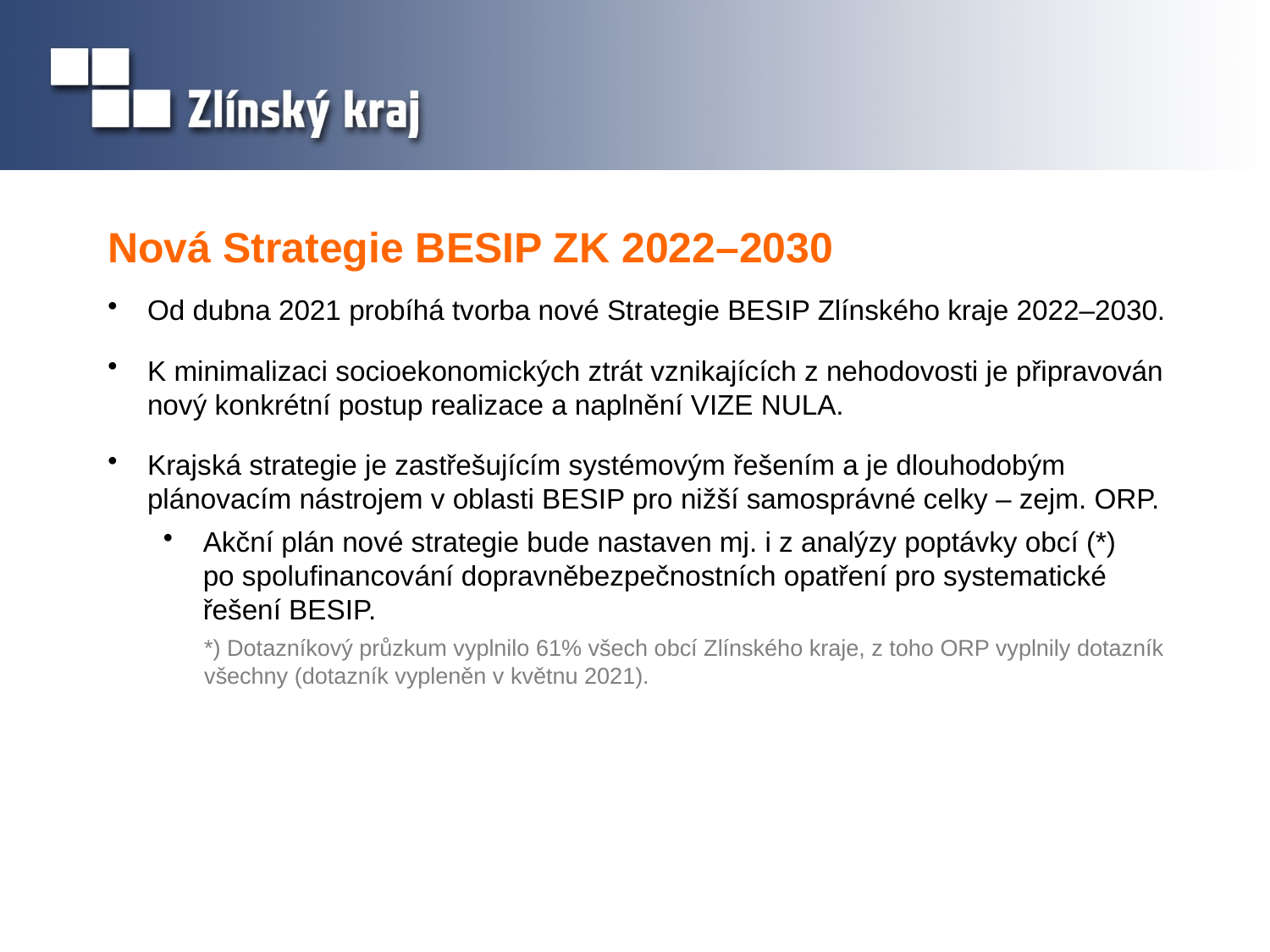

# Nová Strategie BESIP ZK 2022–2030
Od dubna 2021 probíhá tvorba nové Strategie BESIP Zlínského kraje 2022–2030.
K minimalizaci socioekonomických ztrát vznikajících z nehodovosti je připravován nový konkrétní postup realizace a naplnění VIZE NULA.
Krajská strategie je zastřešujícím systémovým řešením a je dlouhodobým plánovacím nástrojem v oblasti BESIP pro nižší samosprávné celky – zejm. ORP.
Akční plán nové strategie bude nastaven mj. i z analýzy poptávky obcí (*) po spolufinancování dopravněbezpečnostních opatření pro systematické řešení BESIP.
*) Dotazníkový průzkum vyplnilo 61% všech obcí Zlínského kraje, z toho ORP vyplnily dotazník všechny (dotazník vypleněn v květnu 2021).